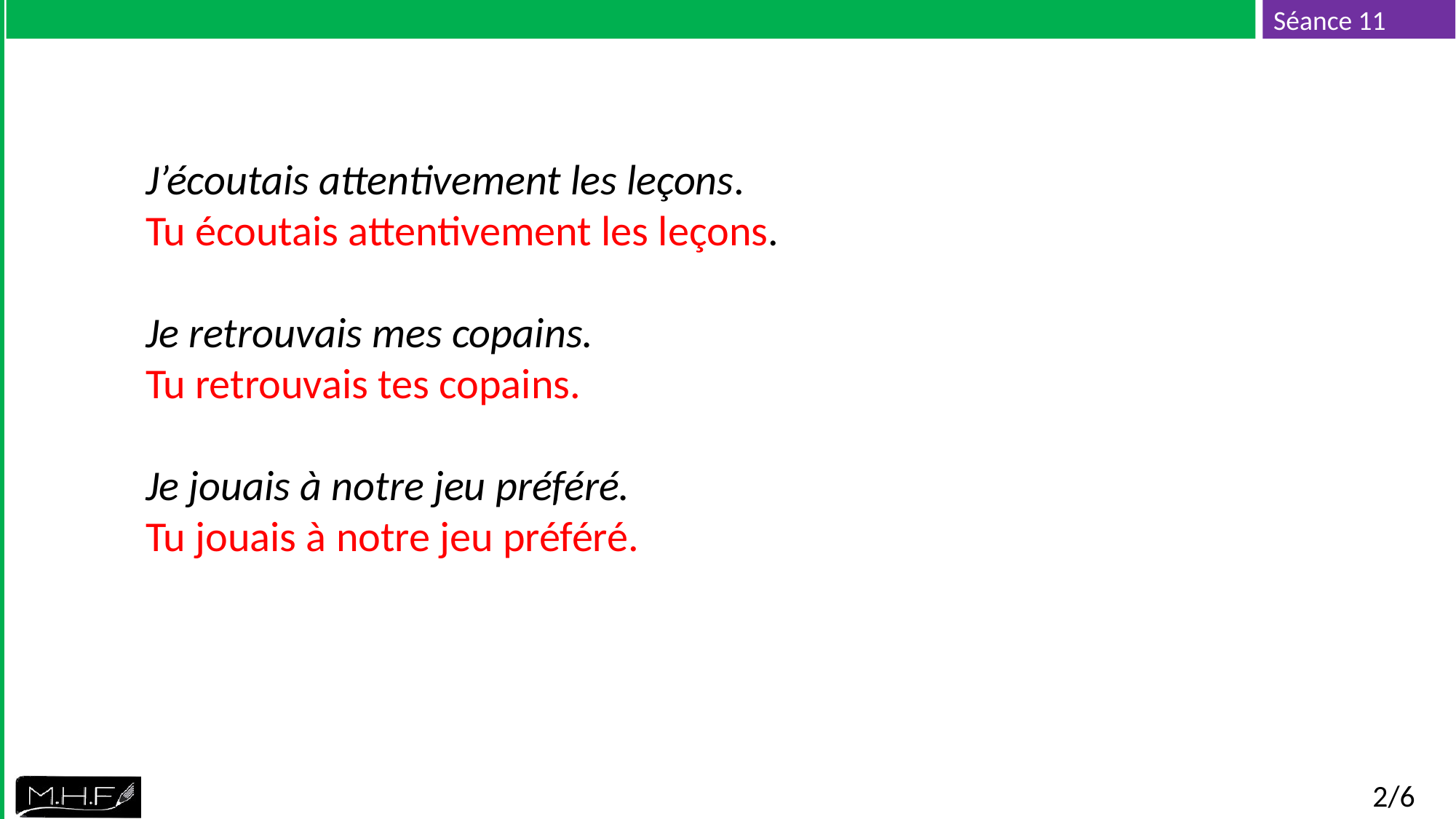

J’écoutais attentivement les leçons.
Tu écoutais attentivement les leçons.

Je retrouvais mes copains.
Tu retrouvais tes copains.

Je jouais à notre jeu préféré.
Tu jouais à notre jeu préféré.

2/6